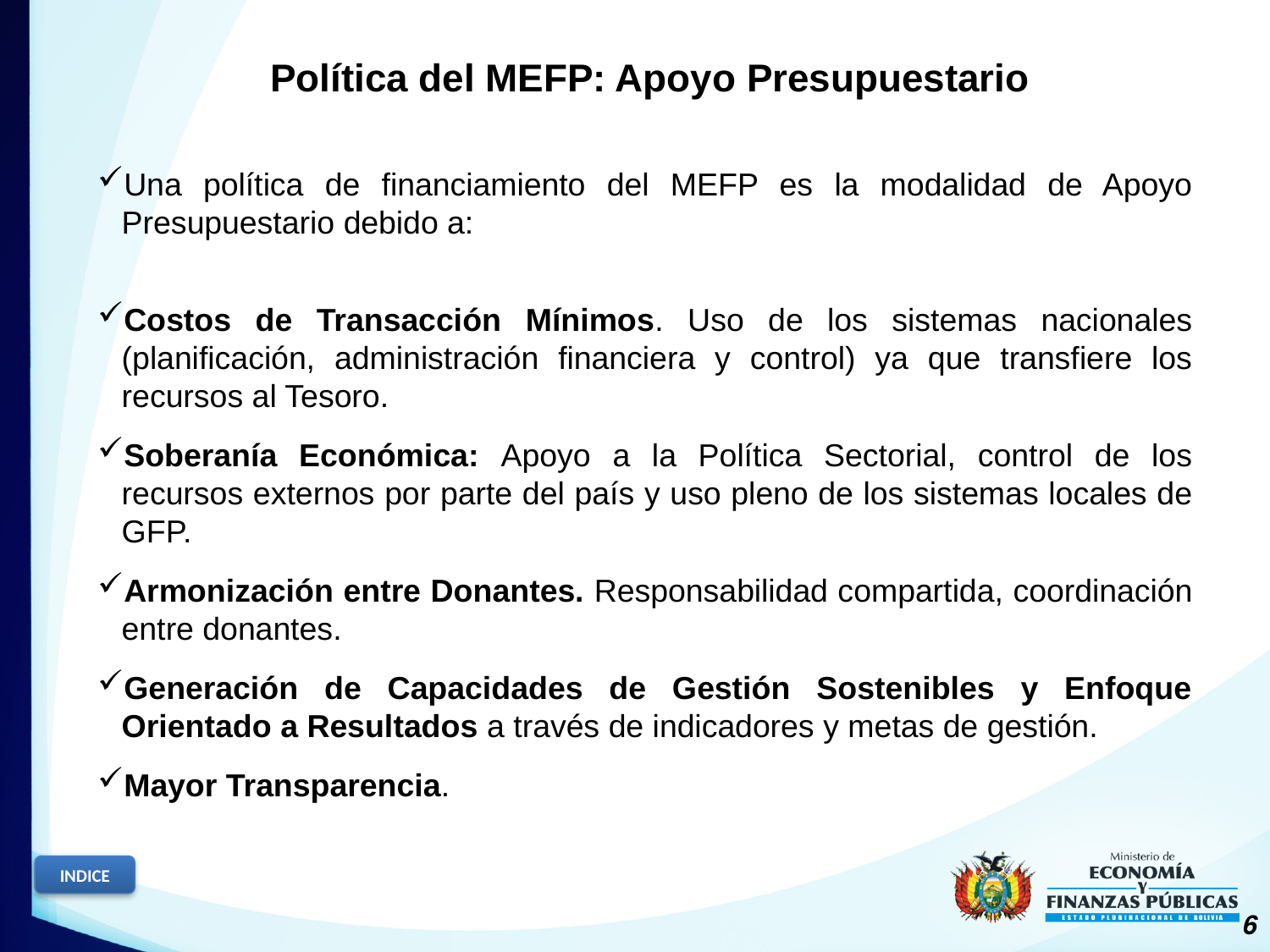

Política del MEFP: Apoyo Presupuestario
Una política de financiamiento del MEFP es la modalidad de Apoyo Presupuestario debido a:

Costos de Transacción Mínimos. Uso de los sistemas nacionales (planificación, administración financiera y control) ya que transfiere los recursos al Tesoro.
Soberanía Económica: Apoyo a la Política Sectorial, control de los recursos externos por parte del país y uso pleno de los sistemas locales de GFP.
Armonización entre Donantes. Responsabilidad compartida, coordinación entre donantes.
Generación de Capacidades de Gestión Sostenibles y Enfoque Orientado a Resultados a través de indicadores y metas de gestión.
Mayor Transparencia.
INDICE
6